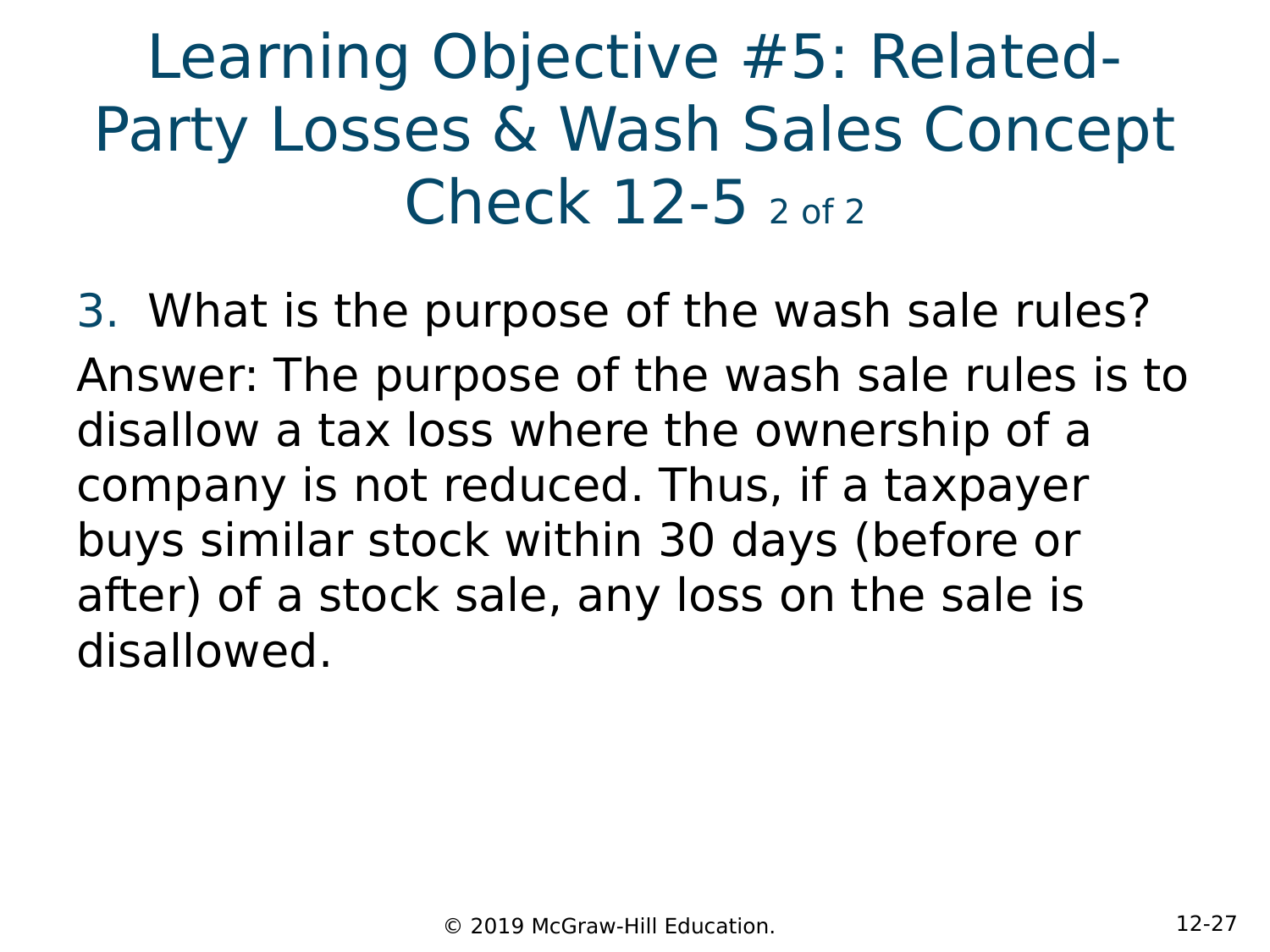

# Learning Objective #5: Related-Party Losses & Wash Sales Concept Check 12-5 2 of 2
What is the purpose of the wash sale rules?
Answer: The purpose of the wash sale rules is to disallow a tax loss where the ownership of a company is not reduced. Thus, if a taxpayer buys similar stock within 30 days (before or after) of a stock sale, any loss on the sale is disallowed.